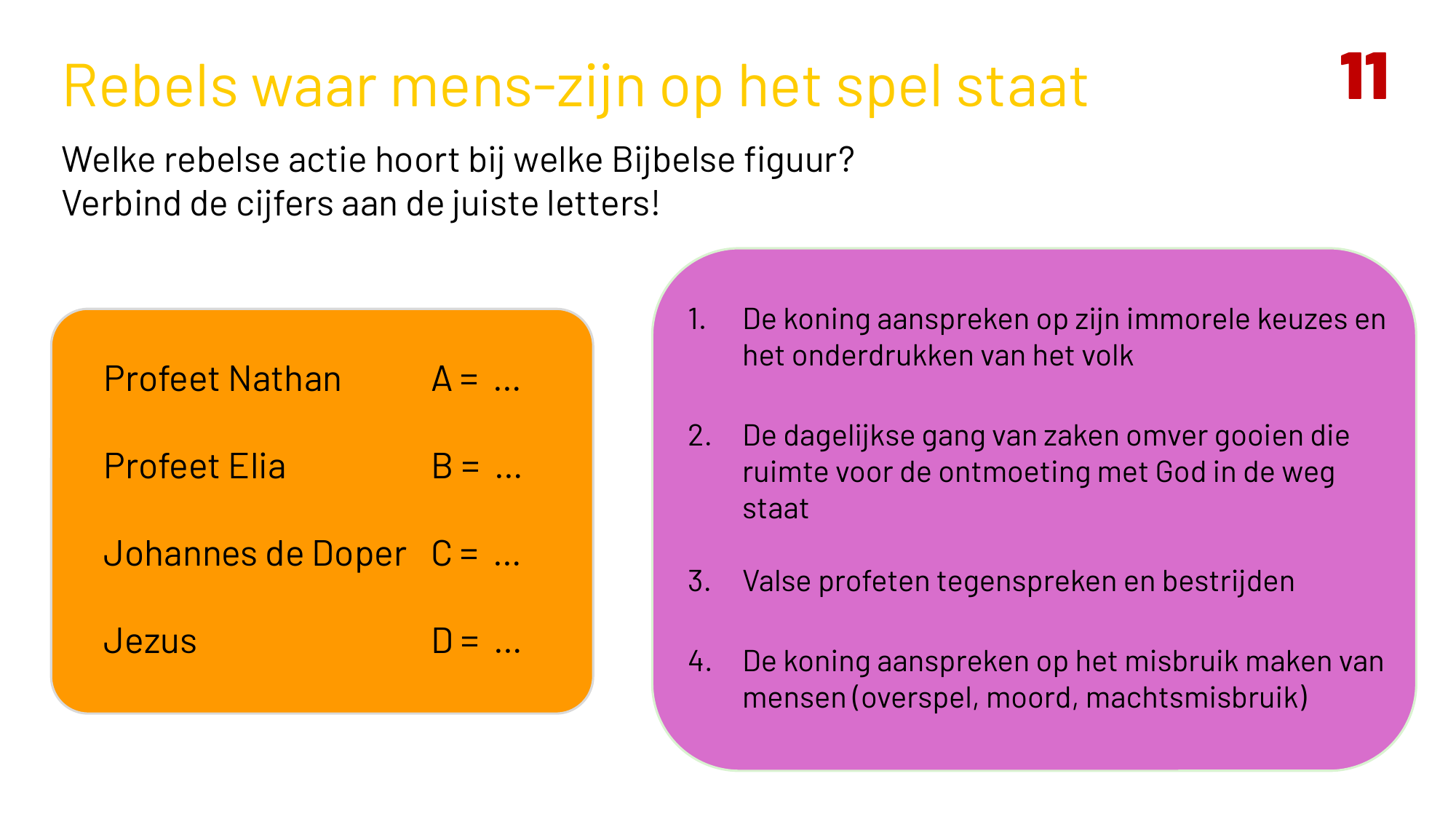

11
Rebels waar mens-zijn op het spel staat
Welke rebelse actie hoort bij welke Bijbelse figuur?
Verbind de cijfers aan de juiste letters!

De koning aanspreken op zijn immorele keuzes en het onderdrukken van het volk

De dagelijkse gang van zaken omver gooien die  ruimte voor de ontmoeting met God in de weg staat

Valse profeten tegenspreken en bestrijden

De koning aanspreken op het misbruik maken van mensen (overspel, moord, machtsmisbruik)

Profeet Nathan	A =  …

Profeet Elia		B =  …

Johannes de Doper	C =  …

Jezus			D =  …